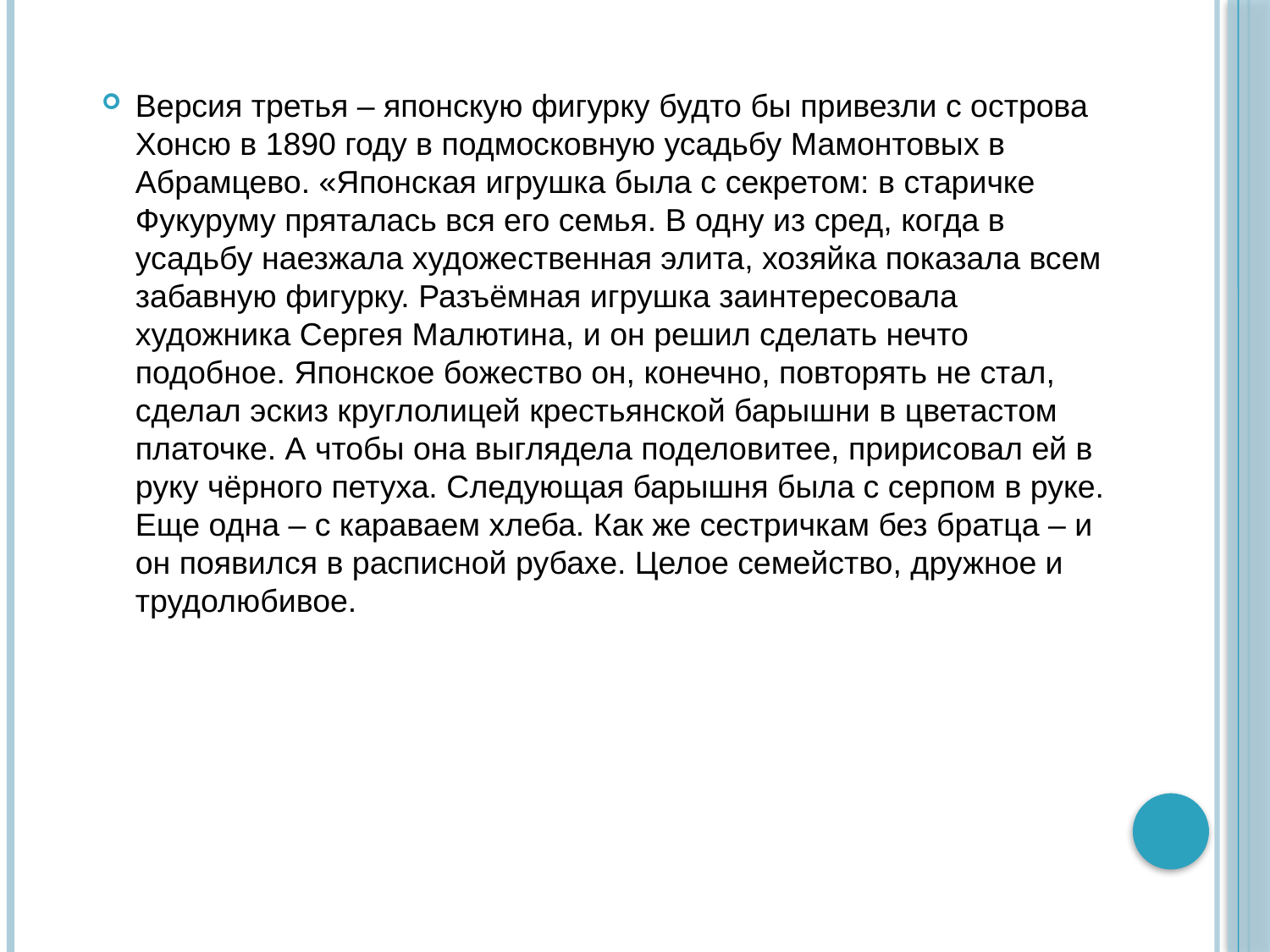

Версия третья – японскую фигурку будто бы привезли с острова Хонсю в 1890 году в подмосковную усадьбу Мамонтовых в Абрамцево. «Японская игрушка была с секретом: в старичке Фукуруму пряталась вся его семья. В одну из сред, когда в усадьбу наезжала художественная элита, хозяйка показала всем забавную фигурку. Разъёмная игрушка заинтересовала художника Сергея Малютина, и он решил сделать нечто подобное. Японское божество он, конечно, повторять не стал, сделал эскиз круглолицей крестьянской барышни в цветастом платочке. А чтобы она выглядела поделовитее, пририсовал ей в руку чёрного петуха. Следующая барышня была с серпом в руке. Еще одна – с караваем хлеба. Как же сестричкам без братца – и он появился в расписной рубахе. Целое семейство, дружное и трудолюбивое.